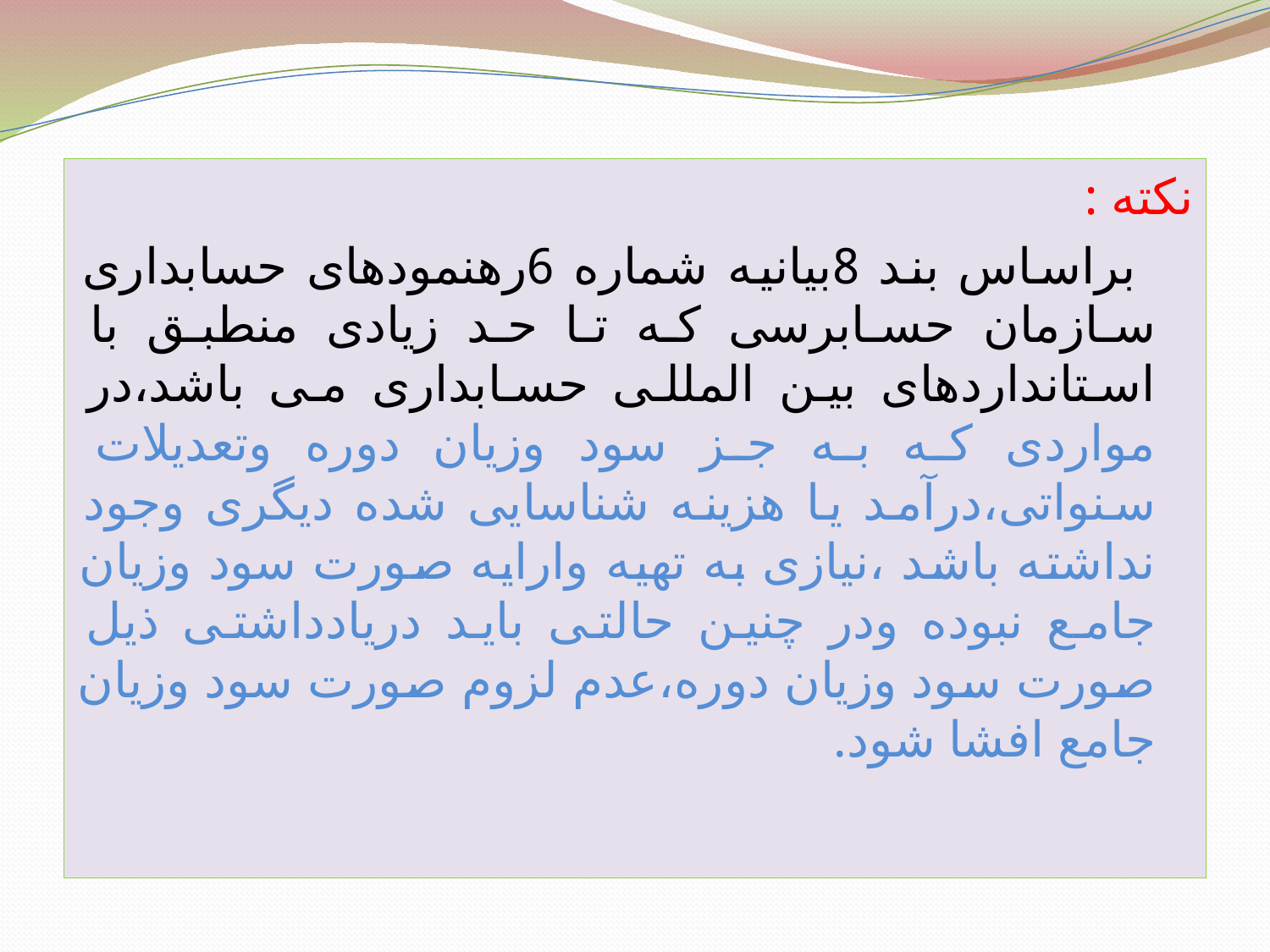

#
نکته :
   براساس بند 8بیانیه شماره 6رهنمودهای حسابداری سازمان حسابرسی که تا حد زیادی منطبق با استانداردهای بین المللی حسابداری می باشد،در مواردی که به جز سود وزیان دوره وتعدیلات سنواتی،درآمد یا هزینه شناسایی شده دیگری وجود نداشته باشد ،نیازی به تهیه وارایه صورت سود وزیان جامع نبوده ودر چنین حالتی باید دریادداشتی ذیل صورت سود وزیان دوره،عدم لزوم صورت سود وزیان جامع افشا شود.